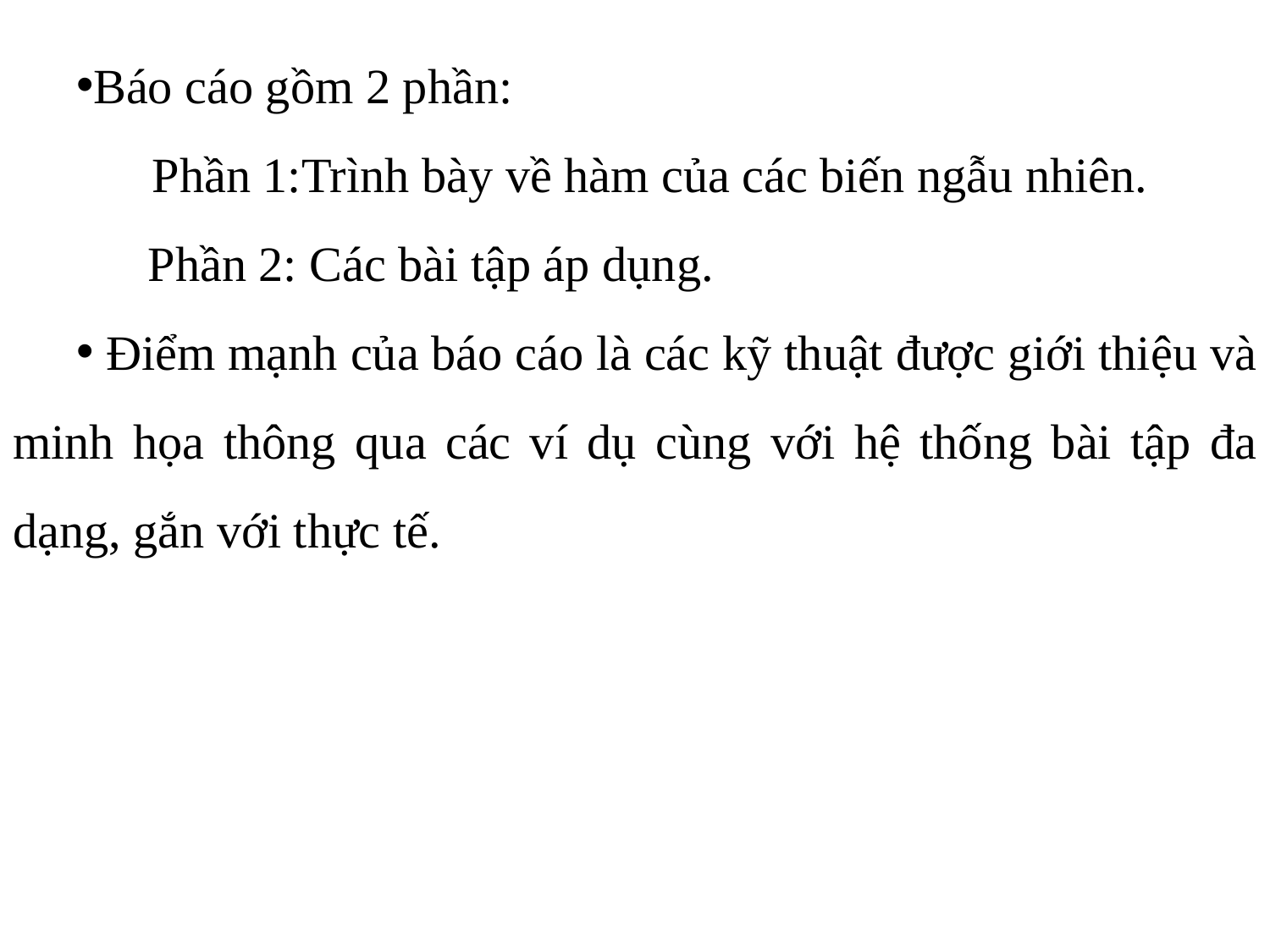

Báo cáo gồm 2 phần:
 Phần 1:Trình bày về hàm của các biến ngẫu nhiên.
           Phần 2: Các bài tập áp dụng.
 Điểm mạnh của báo cáo là các kỹ thuật được giới thiệu và minh họa thông qua các ví dụ cùng với hệ thống bài tập đa dạng, gắn với thực tế.